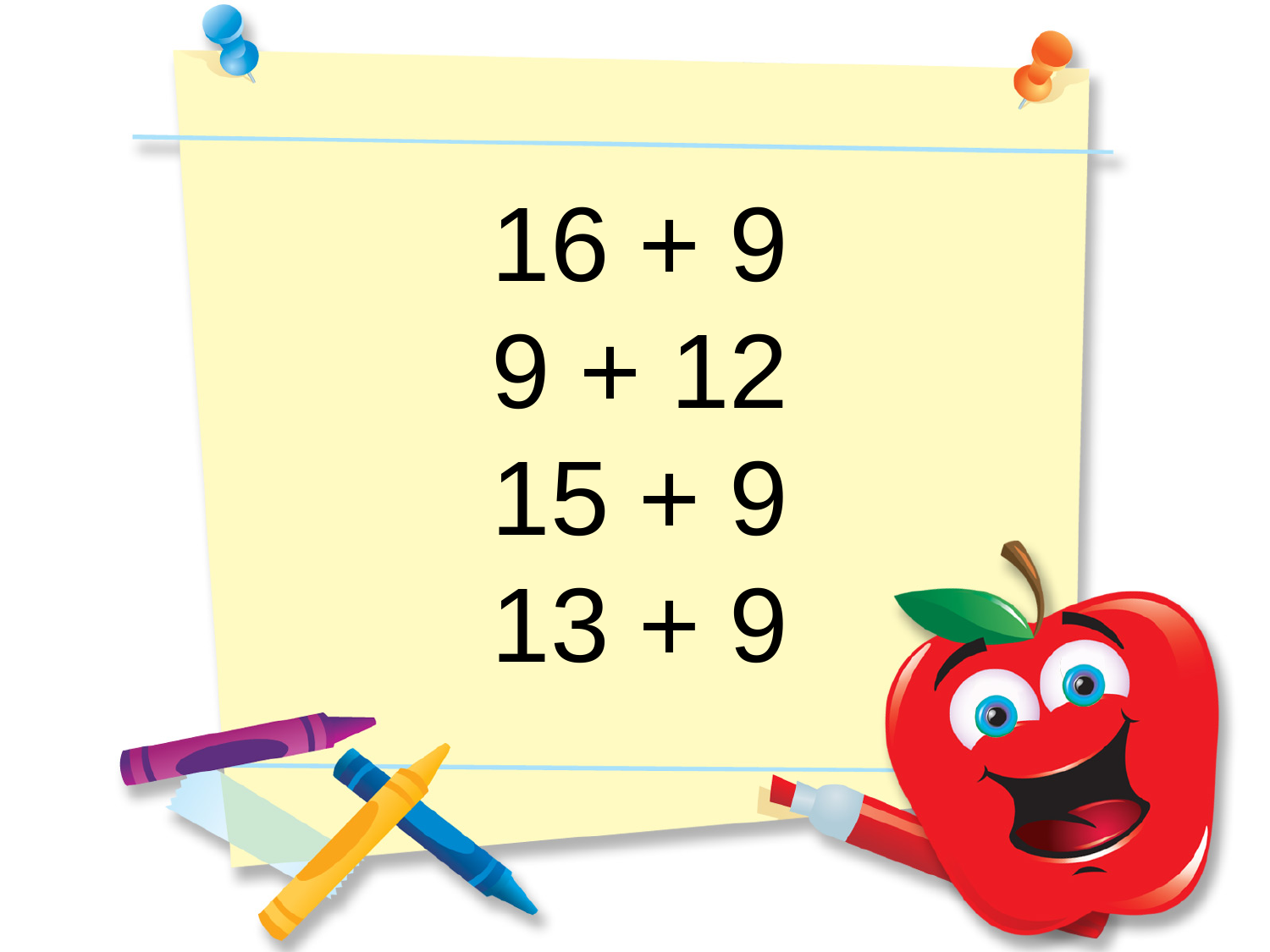

16 + 9
9 + 12
15 + 9
13 + 9